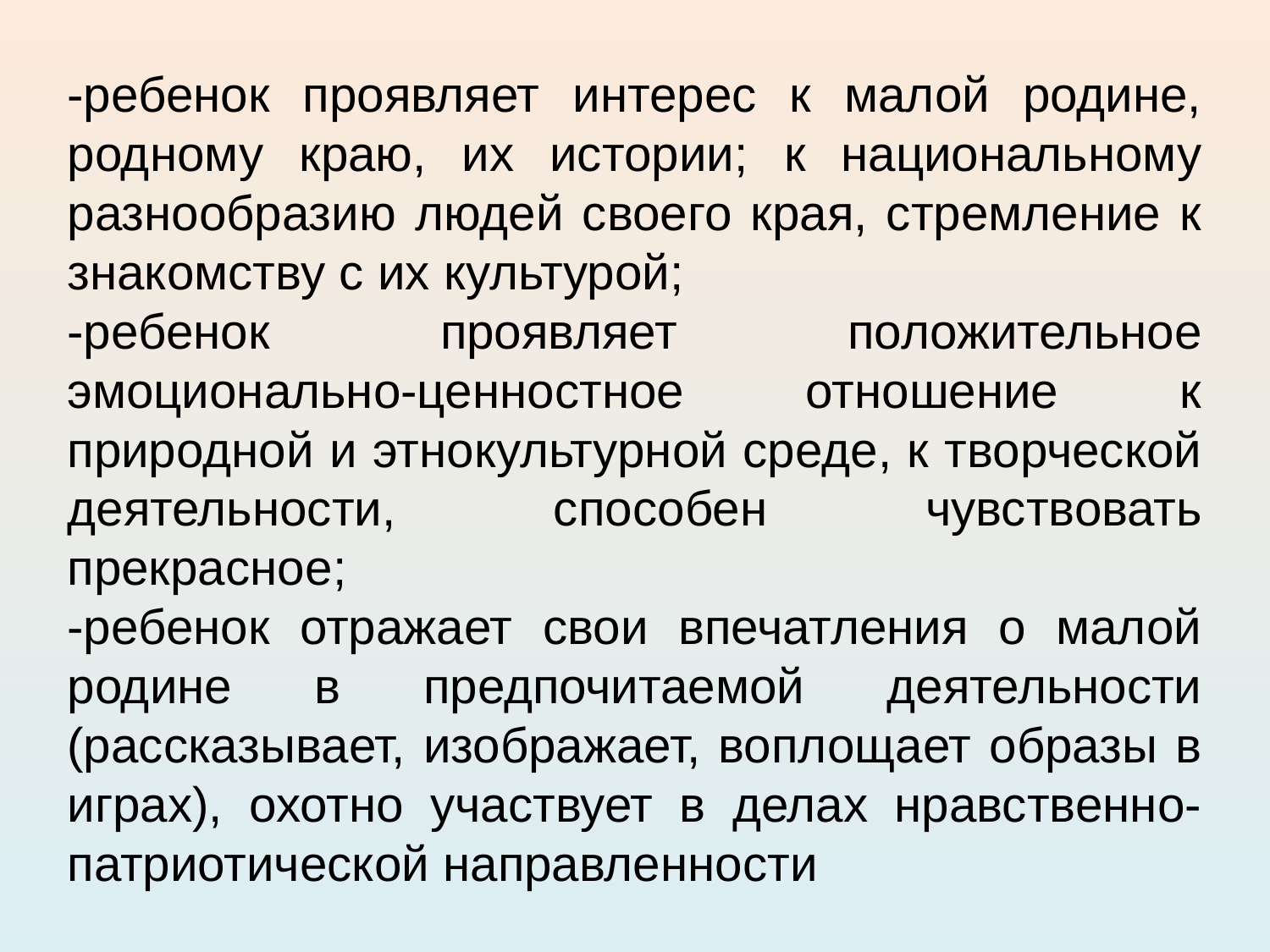

-ребенок проявляет интерес к малой родине, родному краю, их истории; к национальному разнообразию людей своего края, стремление к знакомству с их культурой;
-ребенок проявляет положительное эмоционально-ценностное отношение к природной и этнокультурной среде, к творческой деятельности, способен чувствовать прекрасное;
-ребенок отражает свои впечатления о малой родине в предпочитаемой деятельности (рассказывает, изображает, воплощает образы в играх), охотно участвует в делах нравственно-патриотической направленности